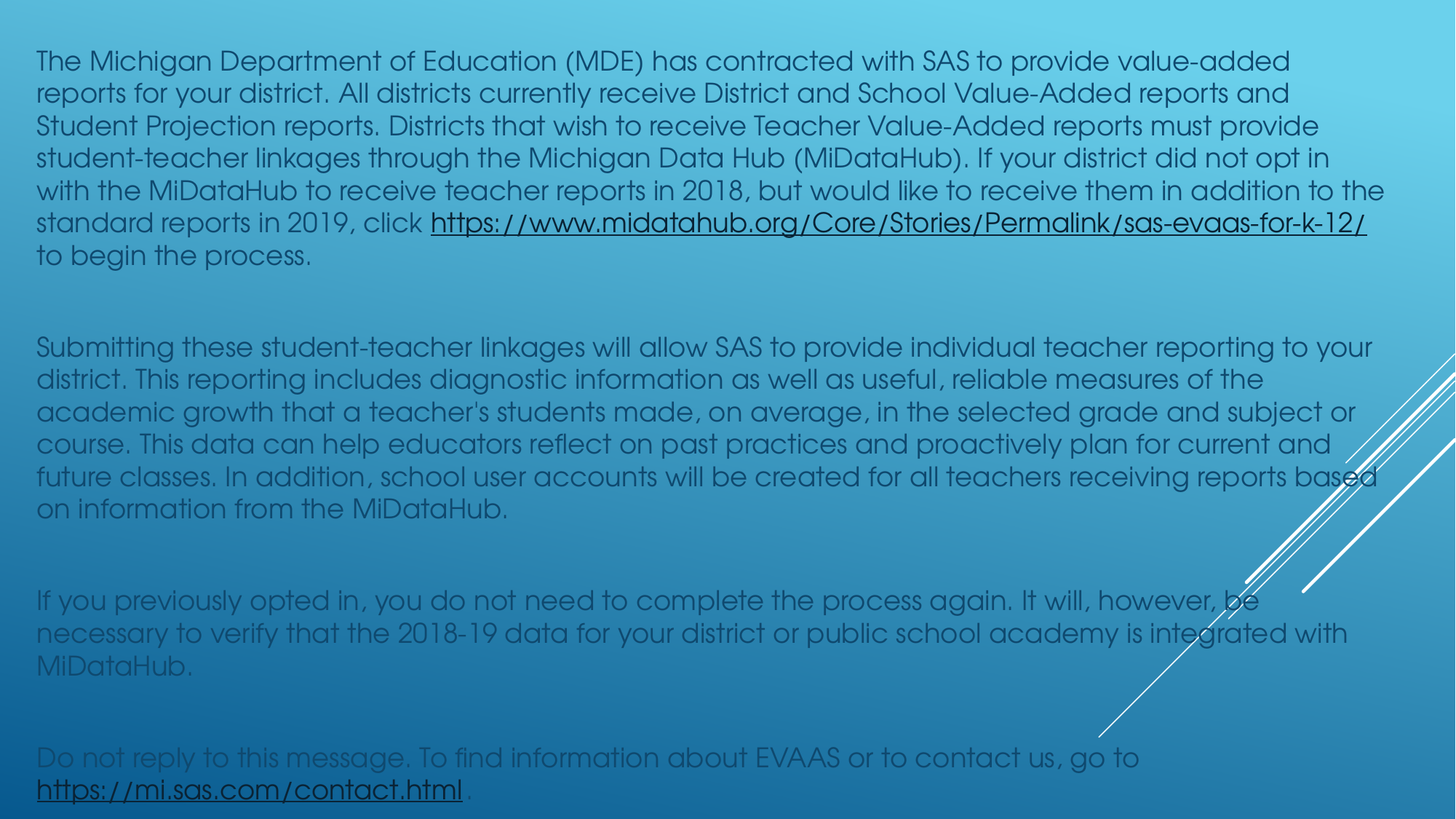

The Michigan Department of Education (MDE) has contracted with SAS to provide value-added reports for your district. All districts currently receive District and School Value-Added reports and Student Projection reports. Districts that wish to receive Teacher Value-Added reports must provide student-teacher linkages through the Michigan Data Hub (MiDataHub). If your district did not opt in with the MiDataHub to receive teacher reports in 2018, but would like to receive them in addition to the standard reports in 2019, click https://www.midatahub.org/Core/Stories/Permalink/sas-evaas-for-k-12/ to begin the process.

Submitting these student-teacher linkages will allow SAS to provide individual teacher reporting to your district. This reporting includes diagnostic information as well as useful, reliable measures of the academic growth that a teacher's students made, on average, in the selected grade and subject or course. This data can help educators reflect on past practices and proactively plan for current and future classes. In addition, school user accounts will be created for all teachers receiving reports based on information from the MiDataHub.

If you previously opted in, you do not need to complete the process again. It will, however, be necessary to verify that the 2018-19 data for your district or public school academy is integrated with MiDataHub.

Do not reply to this message. To find information about EVAAS or to contact us, go to https://mi.sas.com/contact.html.